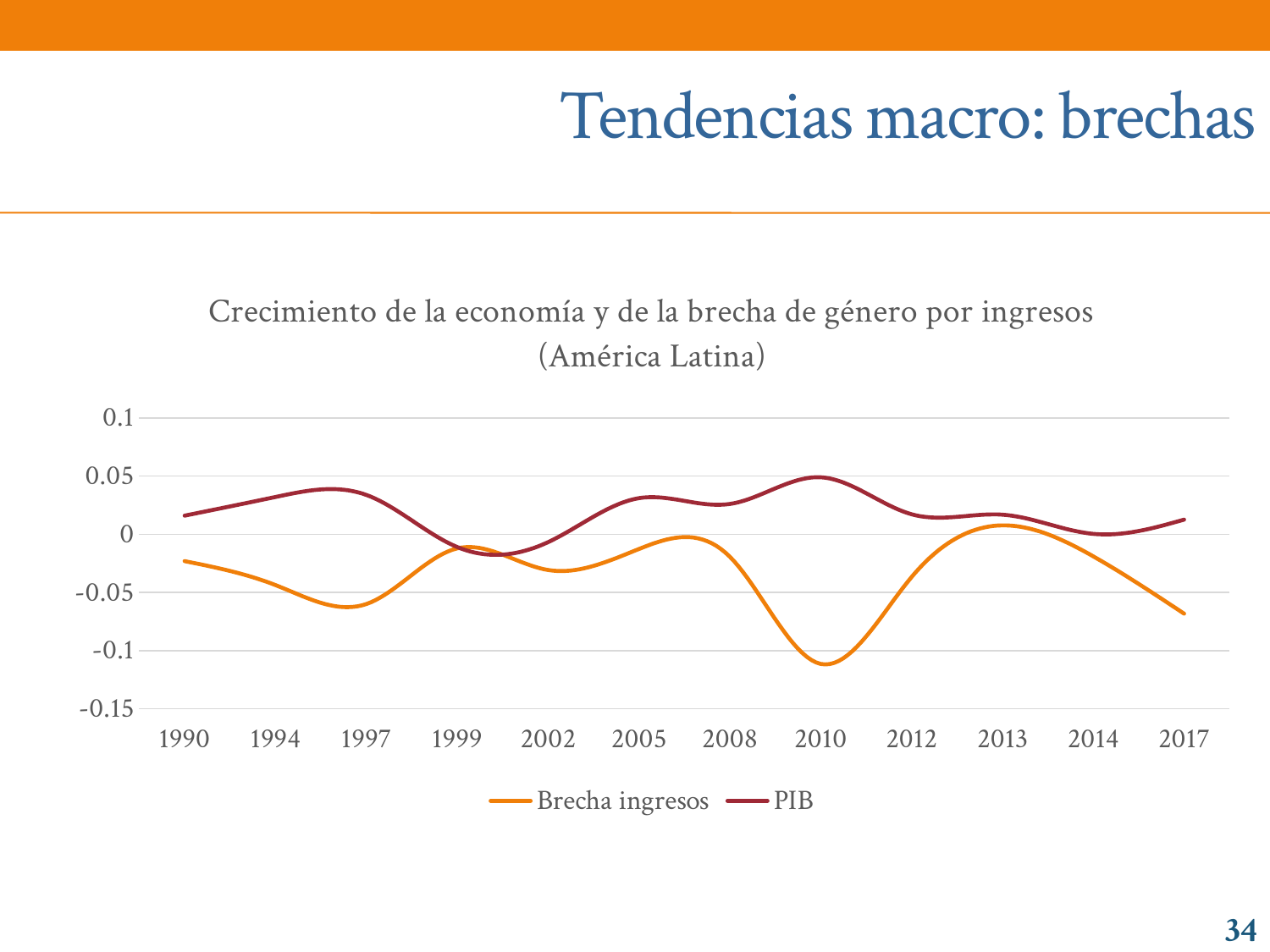

# Tendencias macro: brechas

### Chart: Crecimiento de la economía y de la brecha de género por ingresos (América Latina)

| Category | Brecha ingresos | PIB |
|---|---|---|
| 1990 | -0.023123 | 0.016 |
| 1994 | -0.04371584699453557 | 0.03205888384141331 |
| 1997 | -0.05999999999999983 | 0.033826495172820215 |
| 1999 | -0.012158054711246424 | -0.011012372426814854 |
| 2002 | -0.03076923076923077 | -0.006788019767968612 |
| 2005 | -0.012698412698412875 | 0.031053029814647637 |
| 2008 | -0.019292604501607524 | 0.02603598925368189 |
| 2010 | -0.11147540983606574 | 0.04901409799343326 |
| 2012 | -0.03690036900369009 | 0.01721919794537774 |
| 2013 | 0.00766283524904221 | 0.01684737200586084 |
| 2014 | -0.019011406844106515 | 0.00035442845743527407 |
| 2017 | -0.06829268292682955 | 0.012583310305454232 |
34